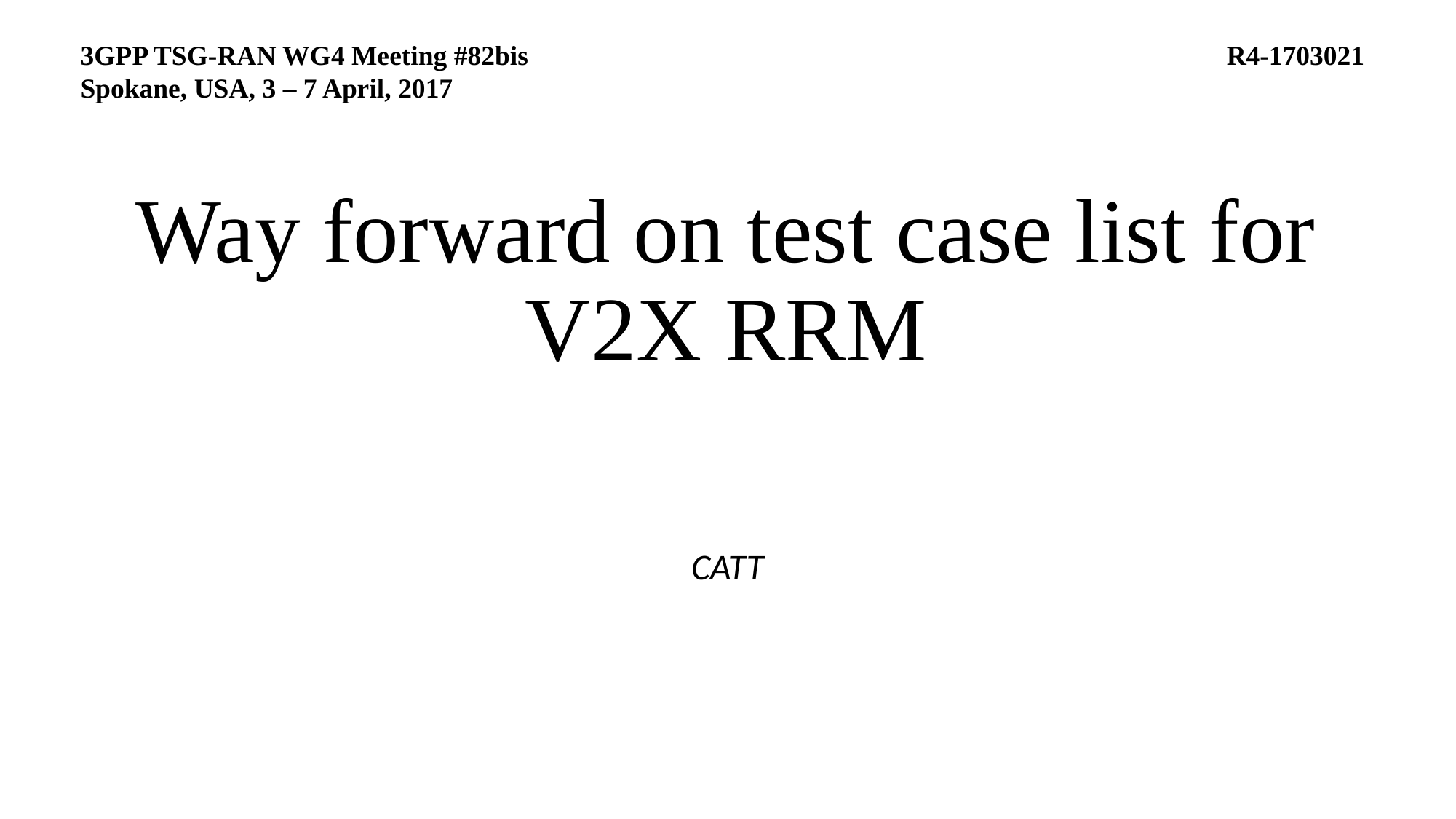

3GPP TSG-RAN WG4 Meeting #82bis                                                                                                     R4-1703021
Spokane, USA, 3 – 7 April, 2017
# Way forward on test case list for V2X RRM
CATT